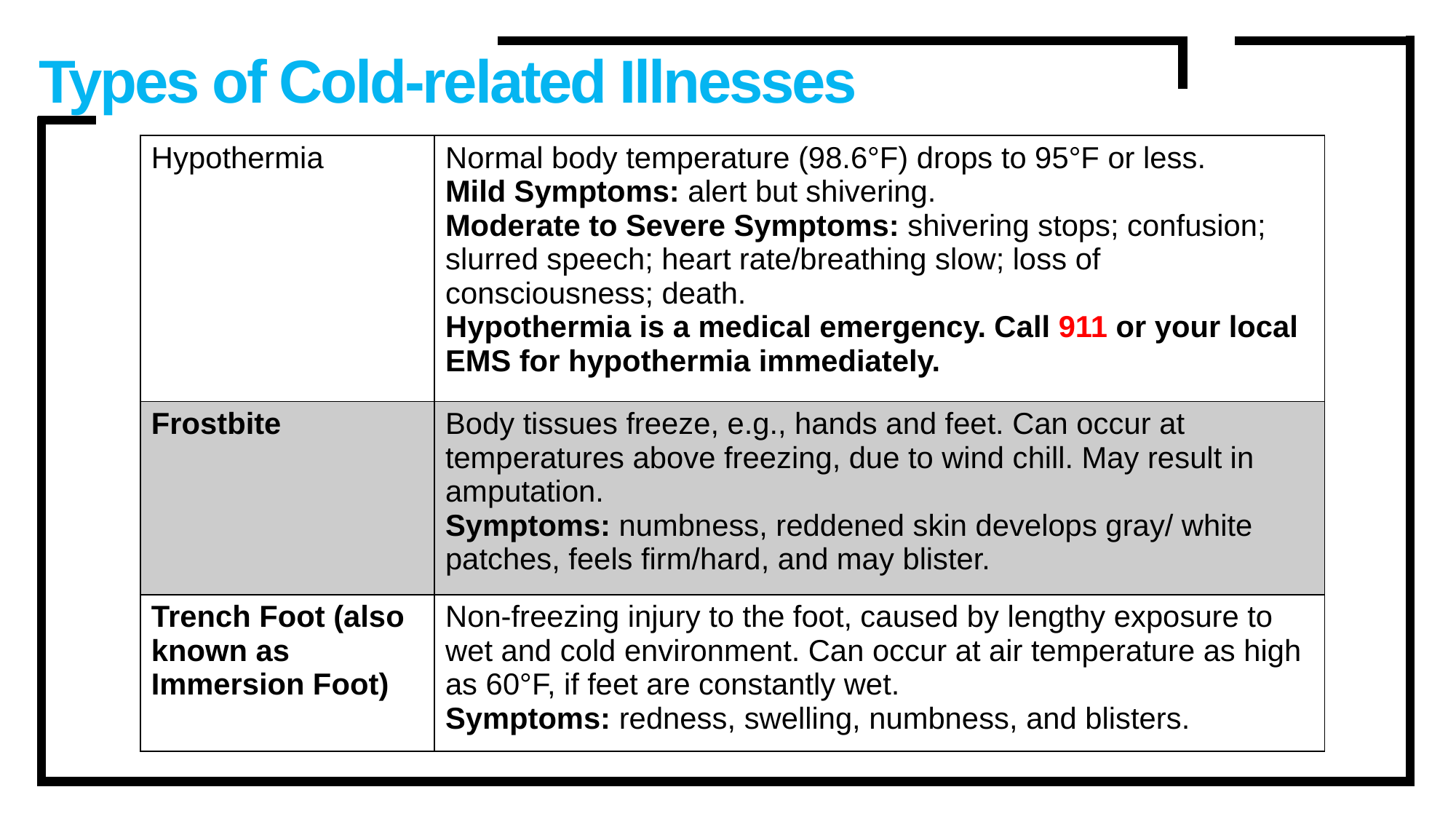

Types of Cold-related Illnesses
| Hypothermia | Normal body temperature (98.6°F) drops to 95°F or less. Mild Symptoms: alert but shivering. Moderate to Severe Symptoms: shivering stops; confusion; slurred speech; heart rate/breathing slow; loss of consciousness; death. Hypothermia is a medical emergency. Call 911 or your local EMS for hypothermia immediately. |
| --- | --- |
| Frostbite | Body tissues freeze, e.g., hands and feet. Can occur at temperatures above freezing, due to wind chill. May result in amputation. Symptoms: numbness, reddened skin develops gray/ white patches, feels firm/hard, and may blister. |
| Trench Foot (also known as Immersion Foot) | Non-freezing injury to the foot, caused by lengthy exposure to wet and cold environment. Can occur at air temperature as high as 60°F, if feet are constantly wet. Symptoms: redness, swelling, numbness, and blisters. |
Embed Video or Place Photo Here
CONFIDENTIAL